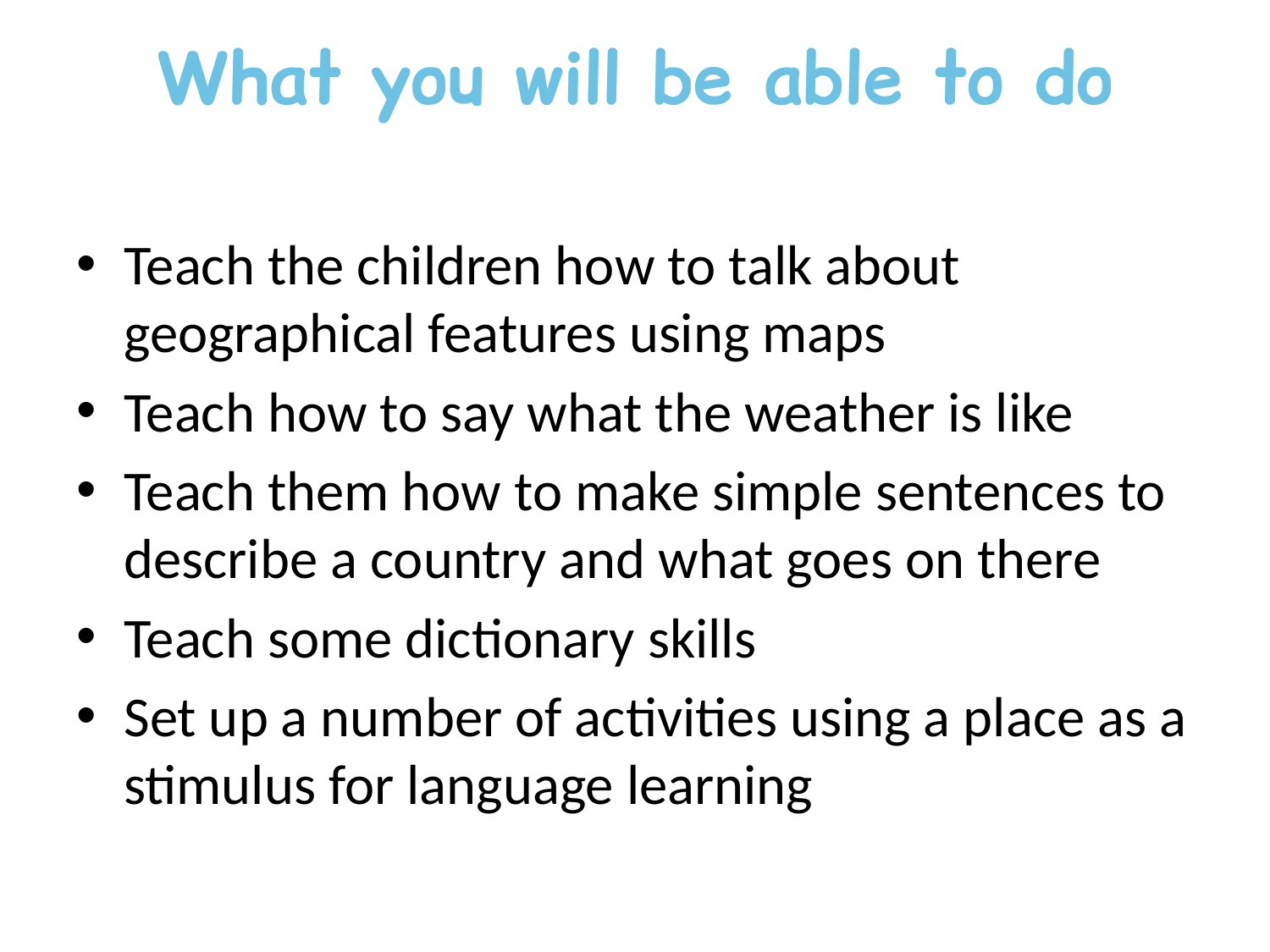

# What you will be able to do
Teach the children how to talk about geographical features using maps
Teach how to say what the weather is like
Teach them how to make simple sentences to describe a country and what goes on there
Teach some dictionary skills
Set up a number of activities using a place as a stimulus for language learning